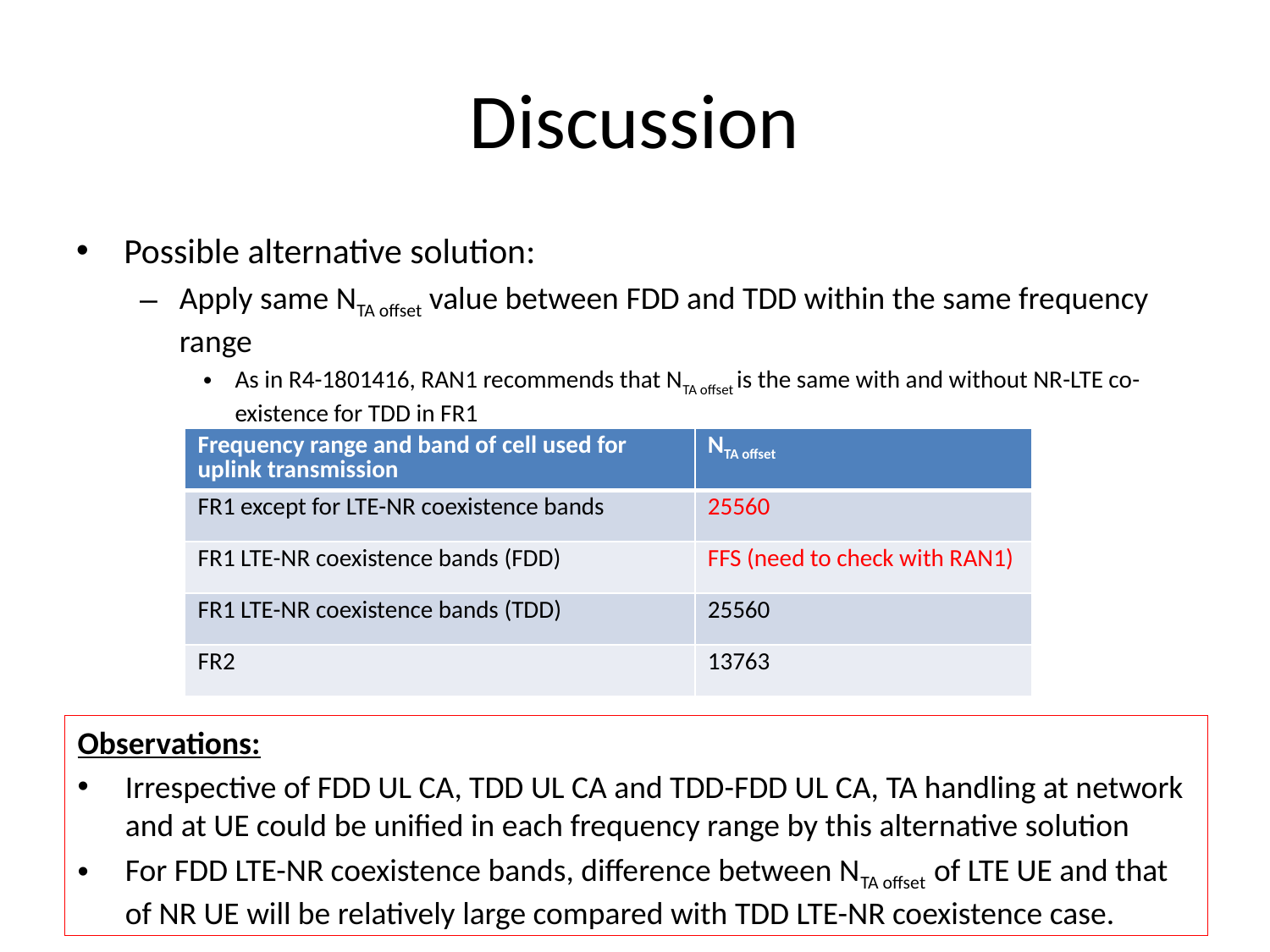

# Discussion
Possible alternative solution:
Apply same NTA offset value between FDD and TDD within the same frequency range
As in R4-1801416, RAN1 recommends that NTA offset is the same with and without NR-LTE co-existence for TDD in FR1
| Frequency range and band of cell used for uplink transmission | NTA offset |
| --- | --- |
| FR1 except for LTE-NR coexistence bands | 25560 |
| FR1 LTE-NR coexistence bands (FDD) | FFS (need to check with RAN1) |
| FR1 LTE-NR coexistence bands (TDD) | 25560 |
| FR2 | 13763 |
Observations:
Irrespective of FDD UL CA, TDD UL CA and TDD-FDD UL CA, TA handling at network and at UE could be unified in each frequency range by this alternative solution
For FDD LTE-NR coexistence bands, difference between NTA offset  of LTE UE and that of NR UE will be relatively large compared with TDD LTE-NR coexistence case.